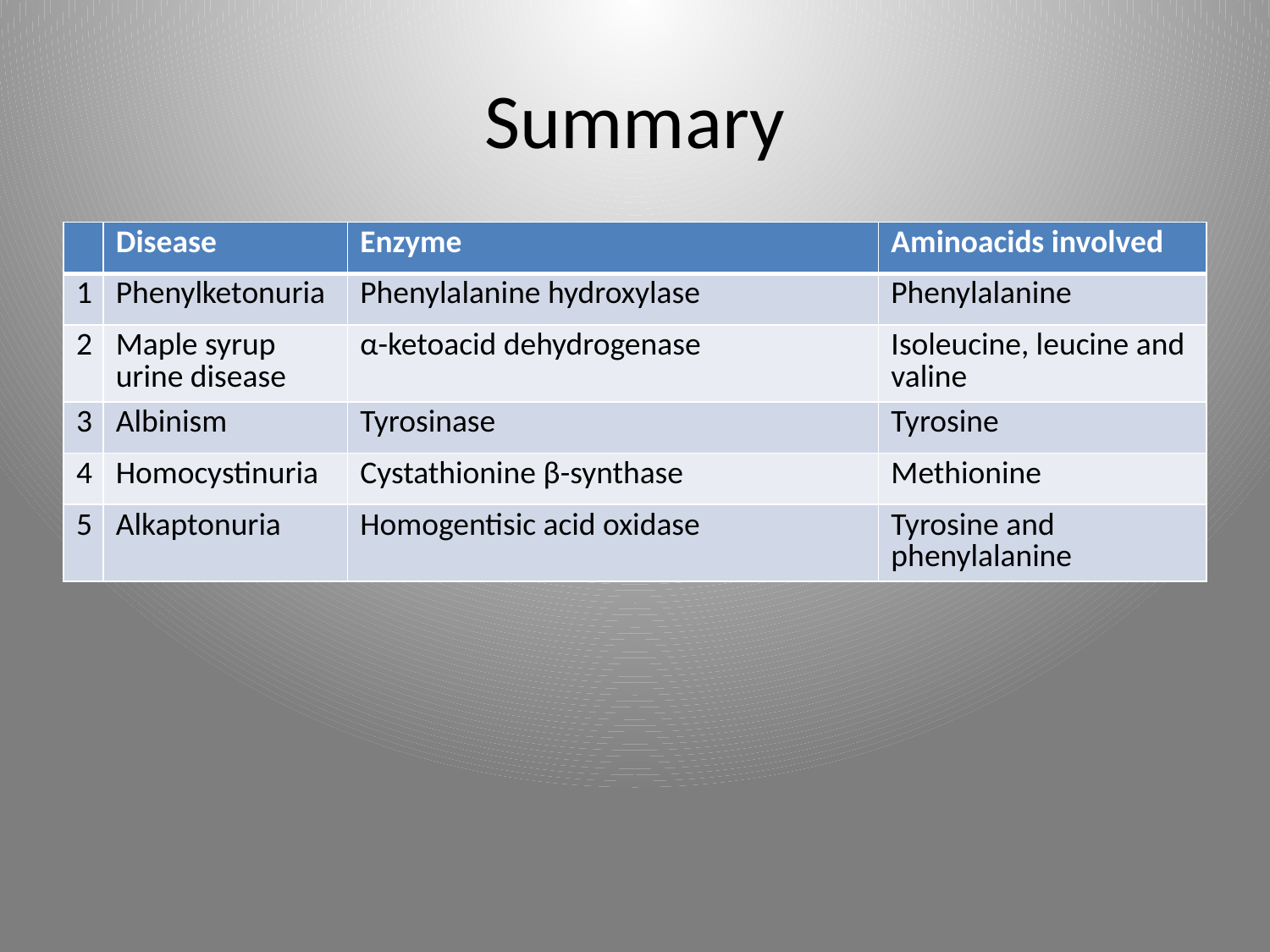

# Summary
|  | Disease | Enzyme | Aminoacids involved |
| --- | --- | --- | --- |
| 1 | Phenylketonuria | Phenylalanine hydroxylase | Phenylalanine |
| 2 | Maple syrup urine disease | α-ketoacid dehydrogenase | Isoleucine, leucine and valine |
| 3 | Albinism | Tyrosinase | Tyrosine |
| 4 | Homocystinuria | Cystathionine β-synthase | Methionine |
| 5 | Alkaptonuria | Homogentisic acid oxidase | Tyrosine and phenylalanine |